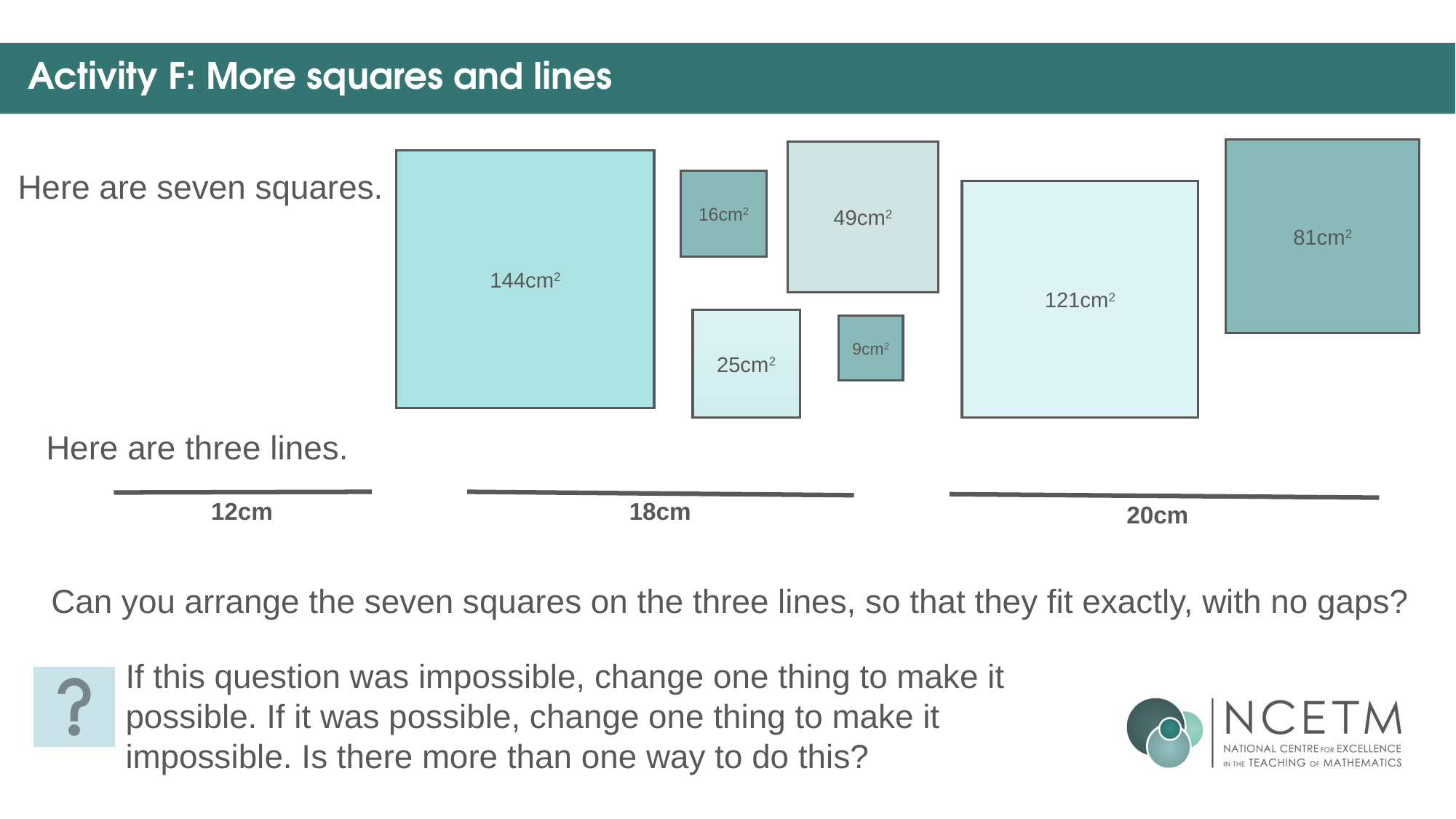

Activity F: More squares and lines
81cm2
49cm2
144cm2
Here are seven squares.
16cm2
121cm2
25cm2
9cm2
Here are three lines.
12cm
18cm
20cm
Can you arrange the seven squares on the three lines, so that they fit exactly, with no gaps?
If this question was impossible, change one thing to make it possible. If it was possible, change one thing to make it impossible. Is there more than one way to do this?